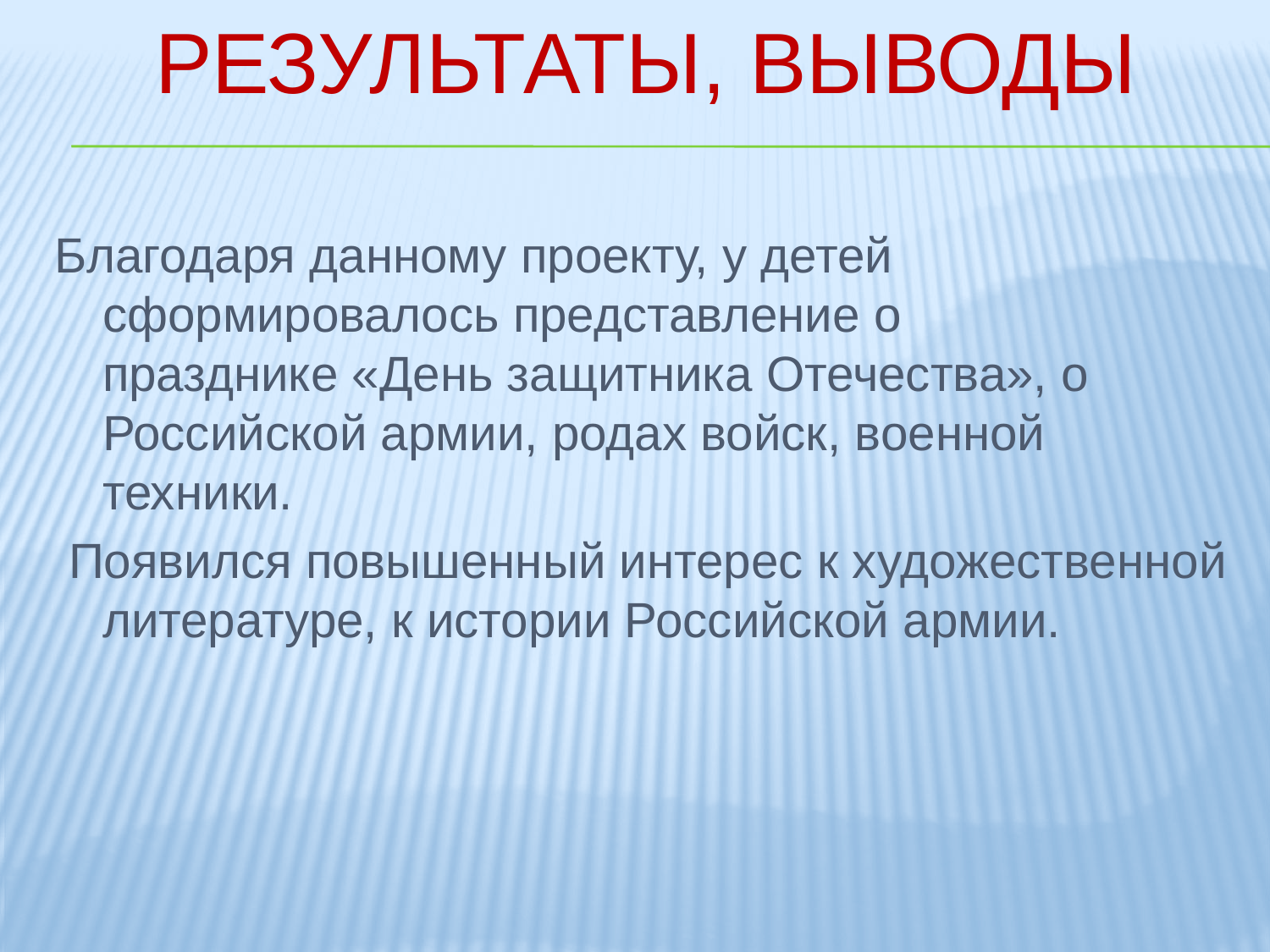

# Результаты, выводы

Благодаря данному проекту, у детей сформировалось представление о празднике «День защитника Отечества», о Российской армии, родах войск, военной техники.
 Появился повышенный интерес к художественной литературе, к истории Российской армии.